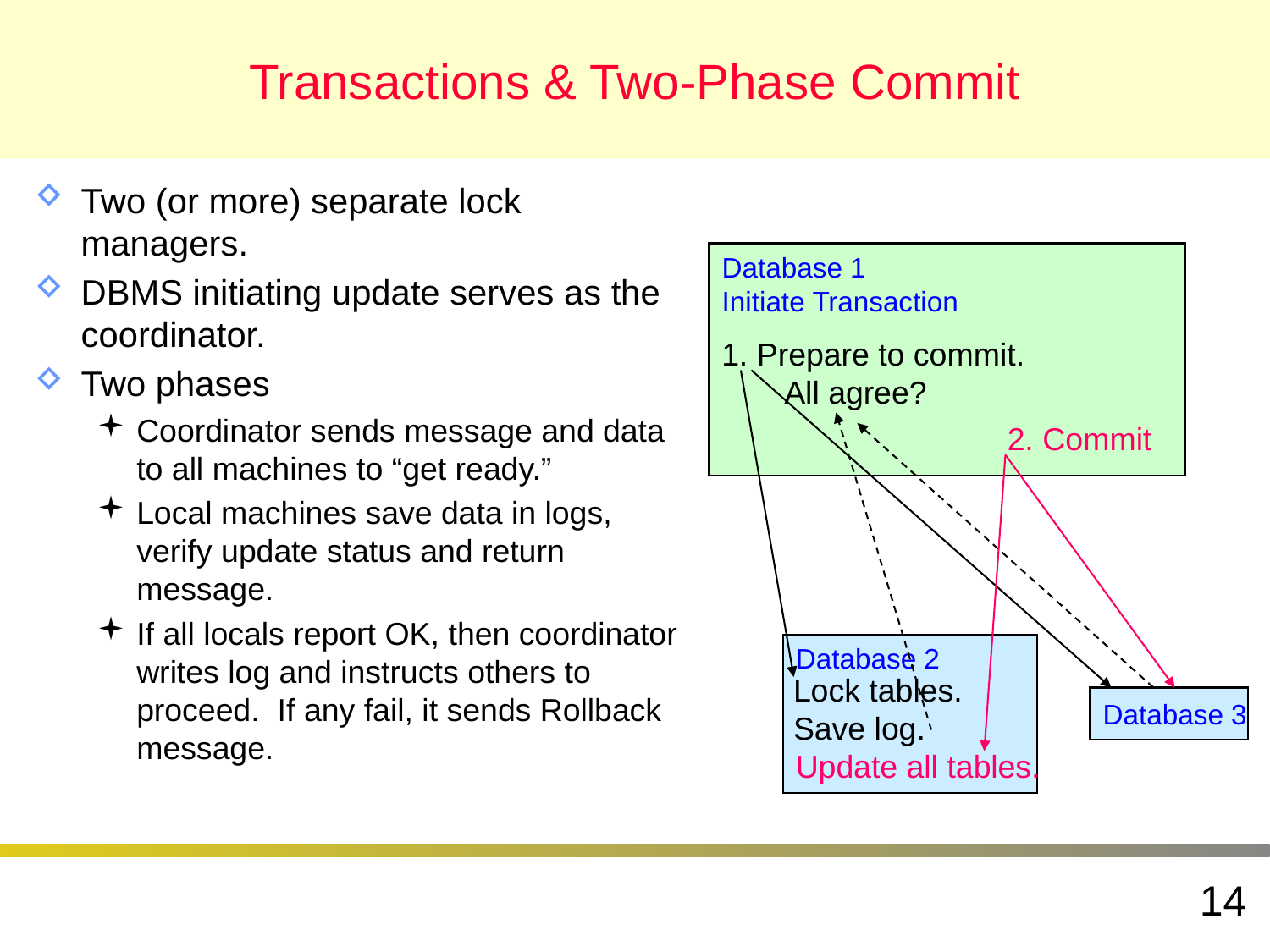

# Transactions & Two-Phase Commit
Two (or more) separate lock managers.
DBMS initiating update serves as the coordinator.
Two phases
Coordinator sends message and data to all machines to “get ready.”
Local machines save data in logs, verify update status and return message.
If all locals report OK, then coordinator writes log and instructs others to proceed.  If any fail, it sends Rollback message.
Database 1
Initiate Transaction

1. Prepare to commit.
	All agree?

2. Commit

Database 2
Lock tables.
Save log.
Database 3
Update all tables.
14